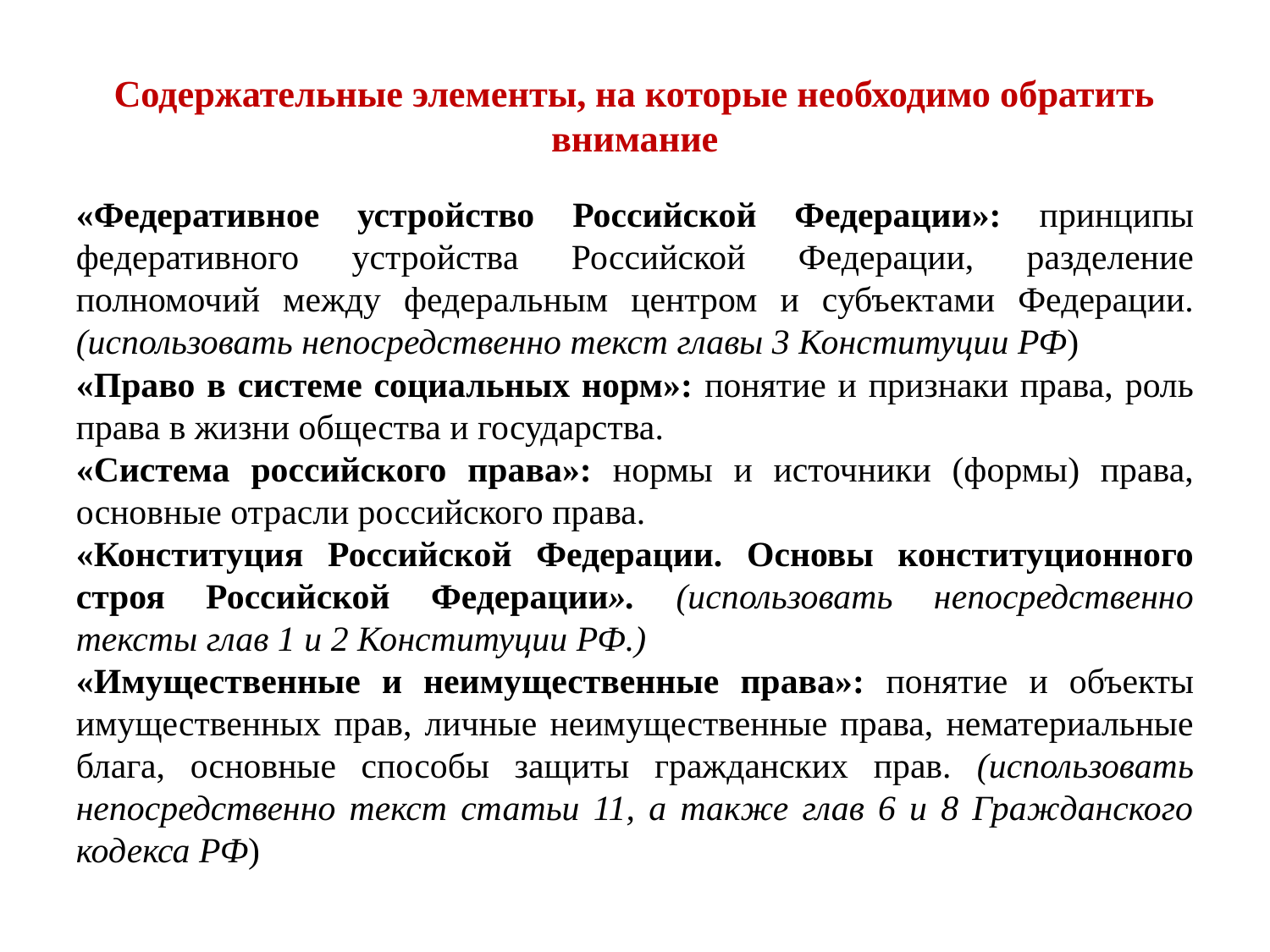

Содержательные элементы, на которые необходимо обратить внимание
«Федеративное устройство Российской Федерации»: принципы федеративного устройства Российской Федерации, разделение полномочий между федеральным центром и субъектами Федерации. (использовать непосредственно текст главы 3 Конституции РФ)
«Право в системе социальных норм»: понятие и признаки права, роль права в жизни общества и государства.
«Система российского права»: нормы и источники (формы) права, основные отрасли российского права.
«Конституция Российской Федерации. Основы конституционного строя Российской Федерации». (использовать непосредственно тексты глав 1 и 2 Конституции РФ.)
«Имущественные и неимущественные права»: понятие и объекты имущественных прав, личные неимущественные права, нематериальные блага, основные способы защиты гражданских прав. (использовать непосредственно текст статьи 11, а также глав 6 и 8 Гражданского кодекса РФ)